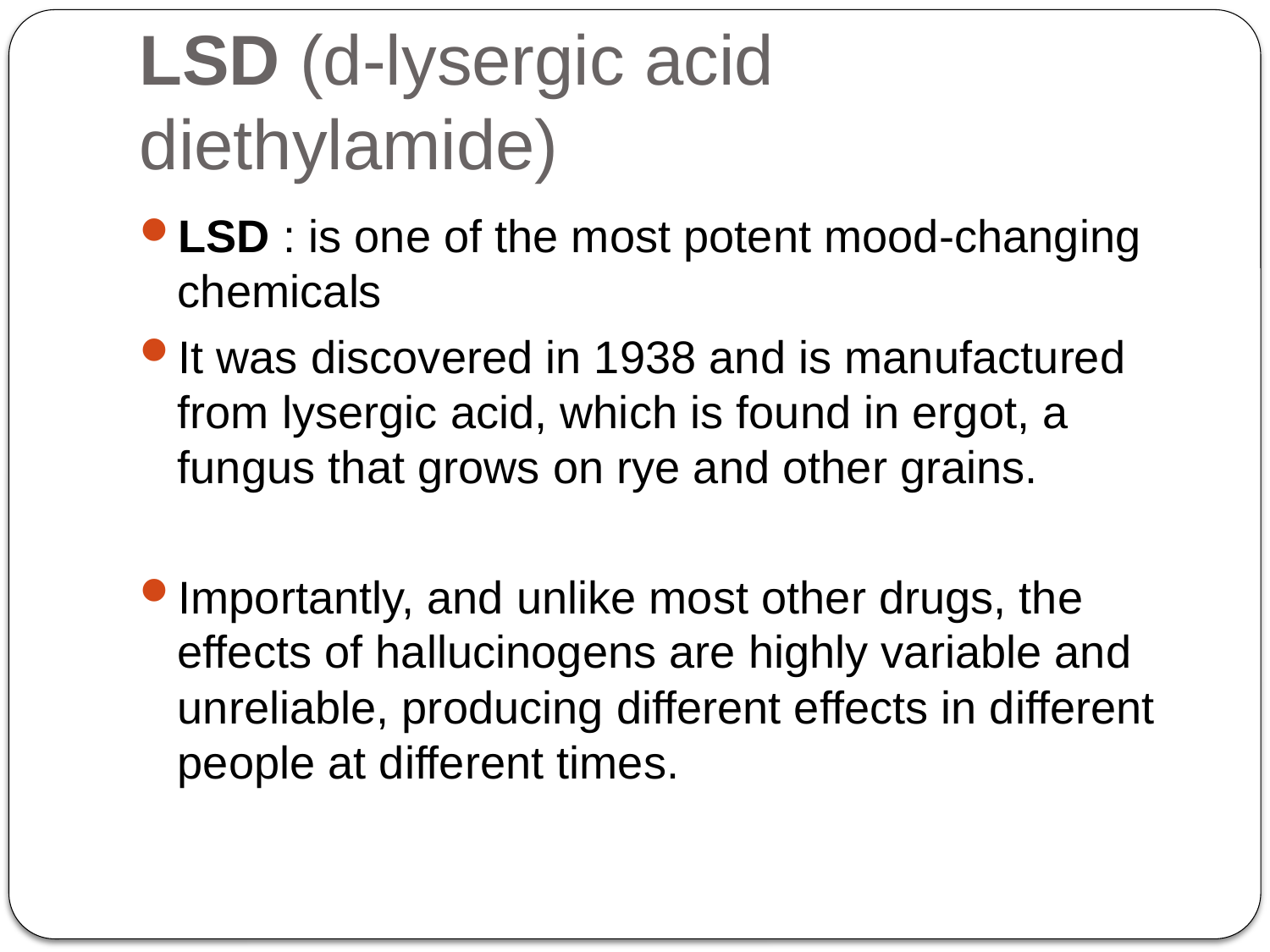

# LSD (d-lysergic acid diethylamide)
LSD : is one of the most potent mood-changing chemicals
It was discovered in 1938 and is manufactured from lysergic acid, which is found in ergot, a fungus that grows on rye and other grains.

Importantly, and unlike most other drugs, the effects of hallucinogens are highly variable and unreliable, producing different effects in different people at different times.